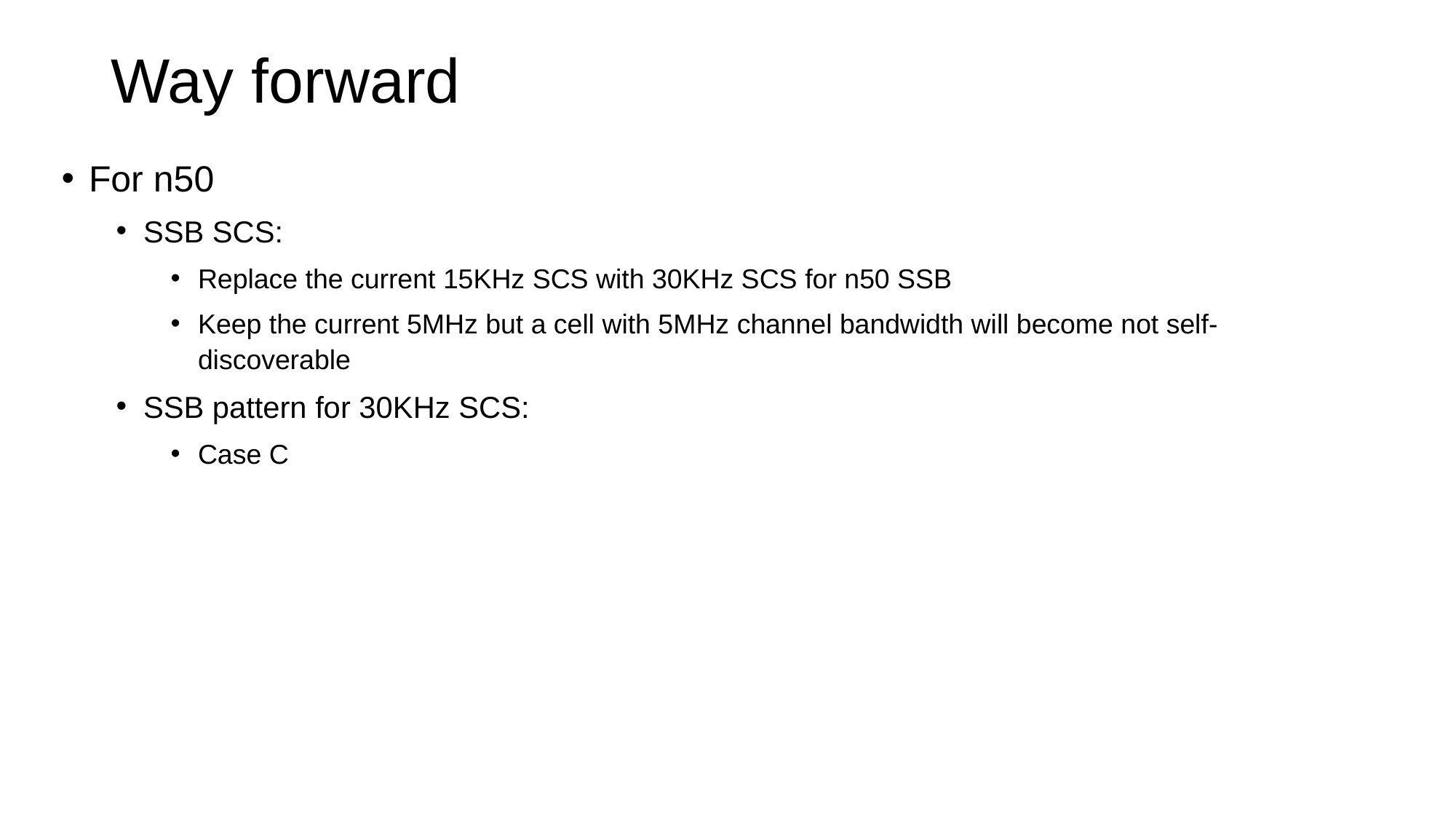

# Way forward
For n50
SSB SCS:
Replace the current 15KHz SCS with 30KHz SCS for n50 SSB
Keep the current 5MHz but a cell with 5MHz channel bandwidth will become not self-discoverable
SSB pattern for 30KHz SCS:
Case C